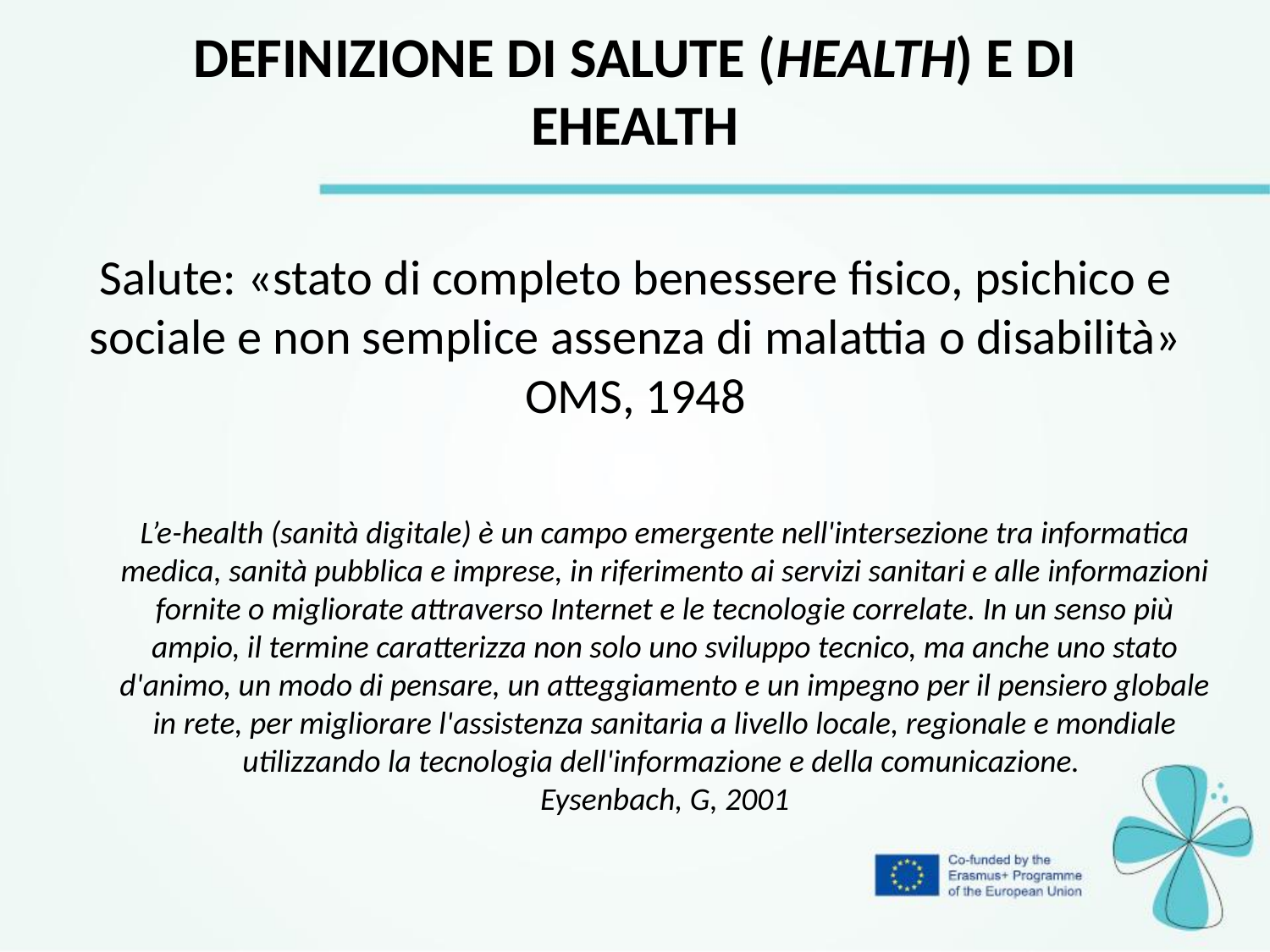

DEFINIZIONE DI SALUTE (HEALTH) E DI EHEALTH
Salute: «stato di completo benessere fisico, psichico e sociale e non semplice assenza di malattia o disabilità»
OMS, 1948
L’e-health (sanità digitale) è un campo emergente nell'intersezione tra informatica medica, sanità pubblica e imprese, in riferimento ai servizi sanitari e alle informazioni fornite o migliorate attraverso Internet e le tecnologie correlate. In un senso più ampio, il termine caratterizza non solo uno sviluppo tecnico, ma anche uno stato d'animo, un modo di pensare, un atteggiamento e un impegno per il pensiero globale in rete, per migliorare l'assistenza sanitaria a livello locale, regionale e mondiale utilizzando la tecnologia dell'informazione e della comunicazione.
Eysenbach, G, 2001